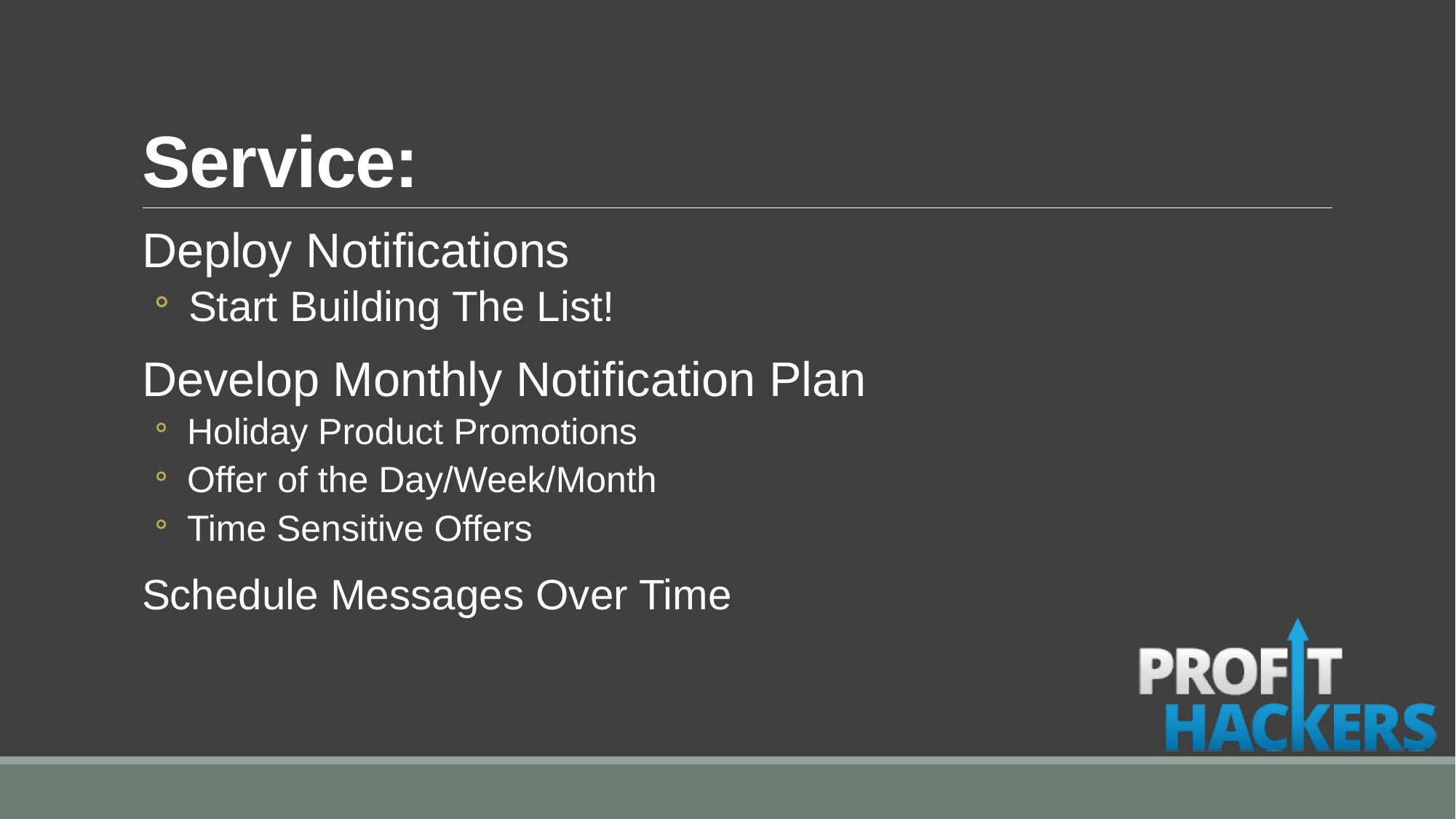

# Service:
Deploy Notifications
 Start Building The List!
Develop Monthly Notification Plan
 Holiday Product Promotions
 Offer of the Day/Week/Month
 Time Sensitive Offers
Schedule Messages Over Time